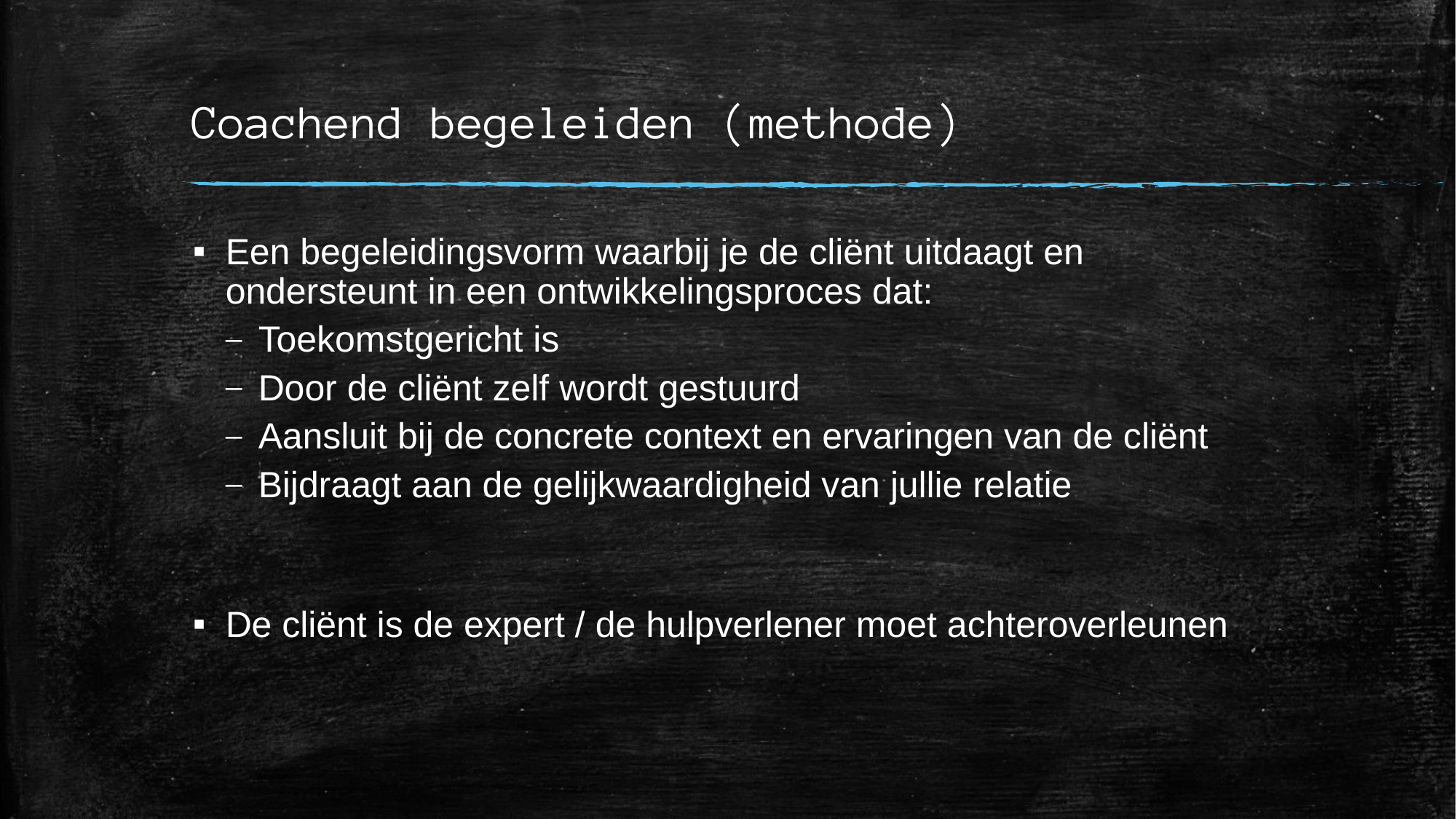

# Coachend begeleiden (methode)
Een begeleidingsvorm waarbij je de cliënt uitdaagt en ondersteunt in een ontwikkelingsproces dat:
Toekomstgericht is
Door de cliënt zelf wordt gestuurd
Aansluit bij de concrete context en ervaringen van de cliënt
Bijdraagt aan de gelijkwaardigheid van jullie relatie

De cliënt is de expert / de hulpverlener moet achteroverleunen